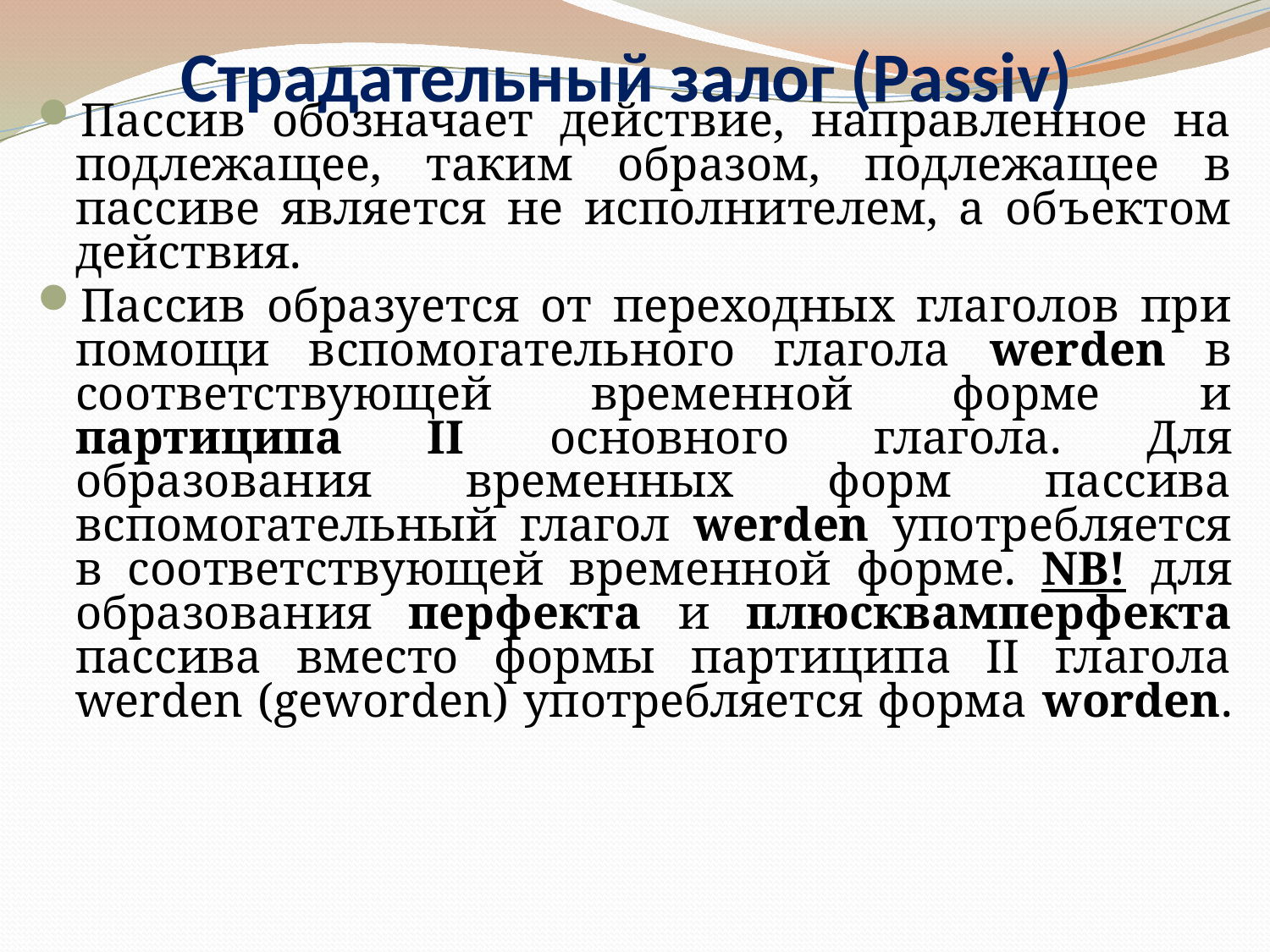

# Страдательный залог (Passiv)
Пассив обозначает действие, направленное на подлежащее, таким образом, подлежащее в пассиве является не исполнителем, а объектом действия.
Пассив образуется от переходных глаголов при помощи вспомогательного глагола werden в соответствующей временной форме и партиципа II основного глагола. Для образования временных форм пассива вспомогательный глагол werden употребляется в соответствующей временной форме. NB! для образования перфекта и плюсквамперфекта пассива вместо формы партиципа II глагола werden (geworden) употребляется форма worden.